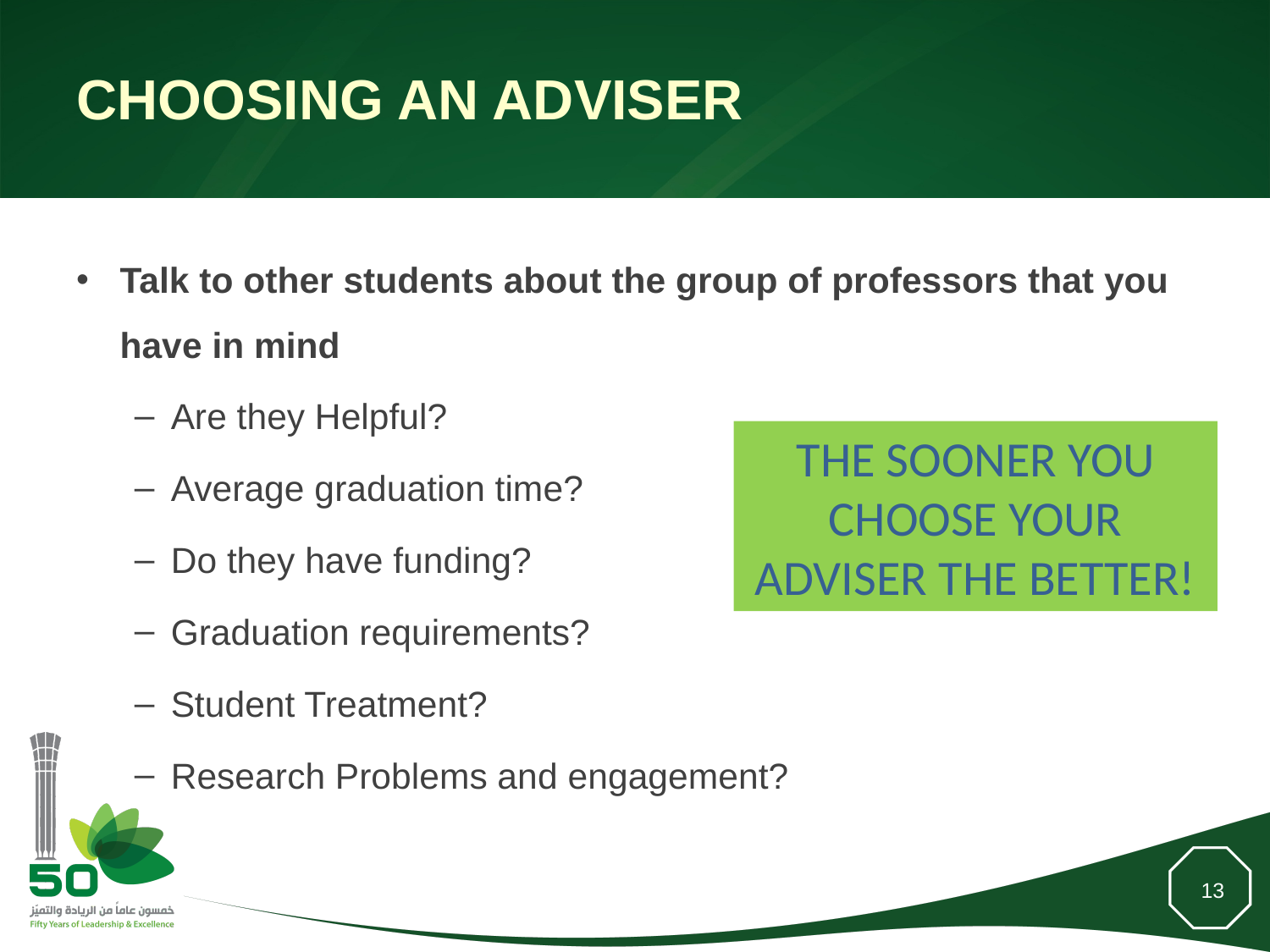

# Choosing an adviser
Talk to other students about the group of professors that you have in mind
Are they Helpful?
Average graduation time?
Do they have funding?
Graduation requirements?
Student Treatment?
Research Problems and engagement?
THE SOONER YOU CHOOSE YOUR ADVISER THE BETTER!
13